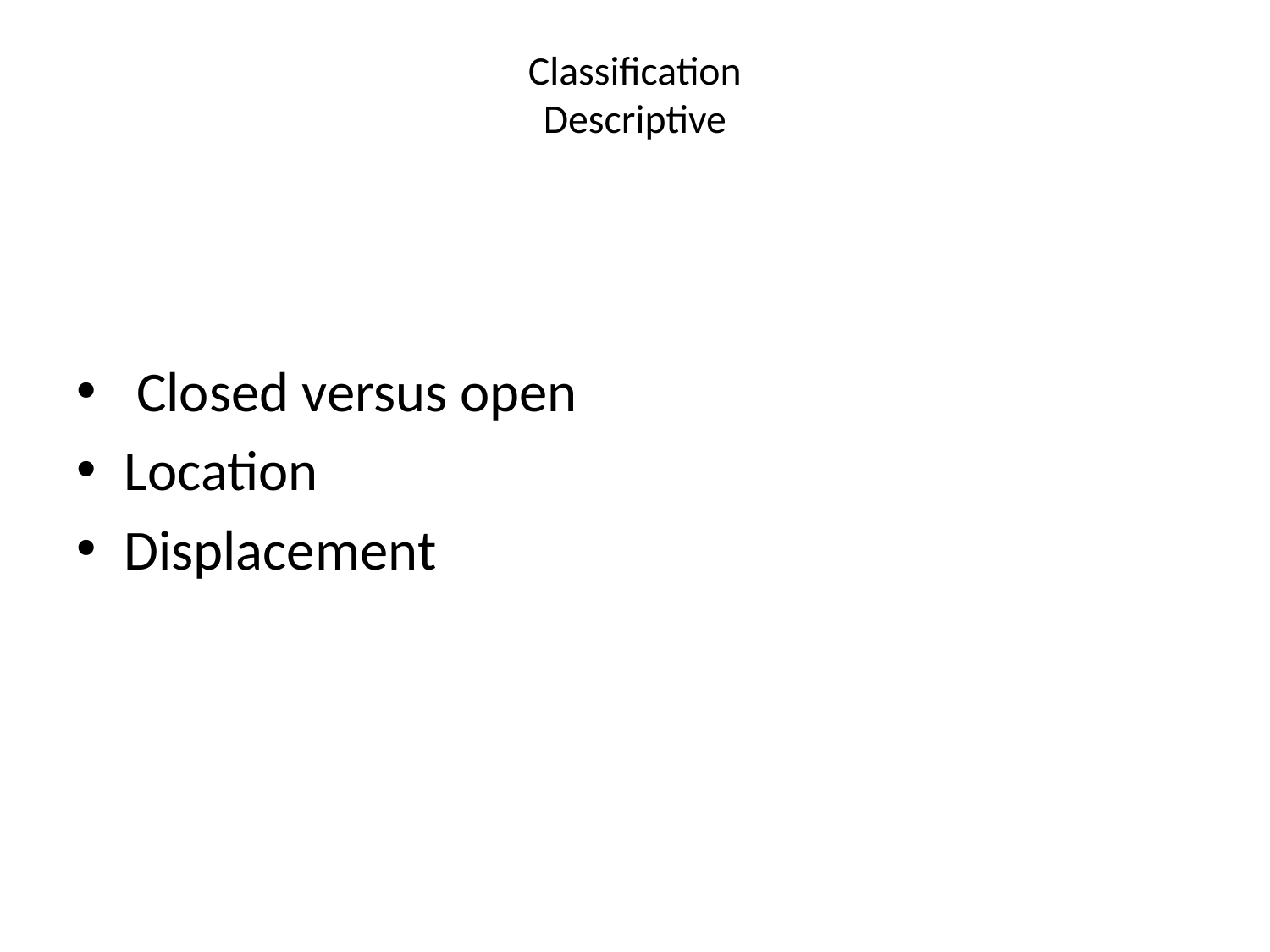

# Classification Descriptive
 Closed versus open
Location
Displacement